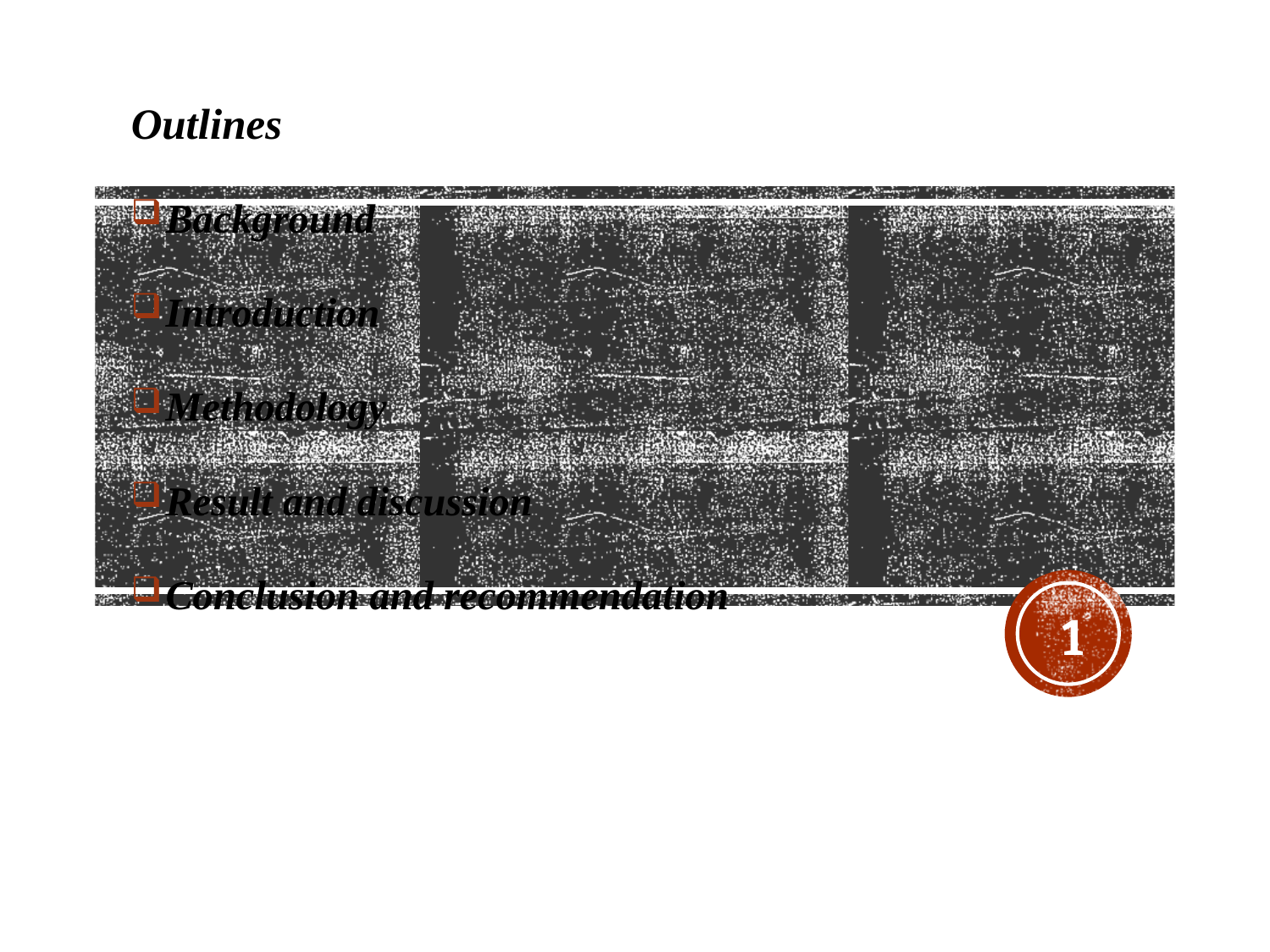

# Outlines
Background
Introduction
Methodology
Result and discussion
Conclusion and recommendation

1